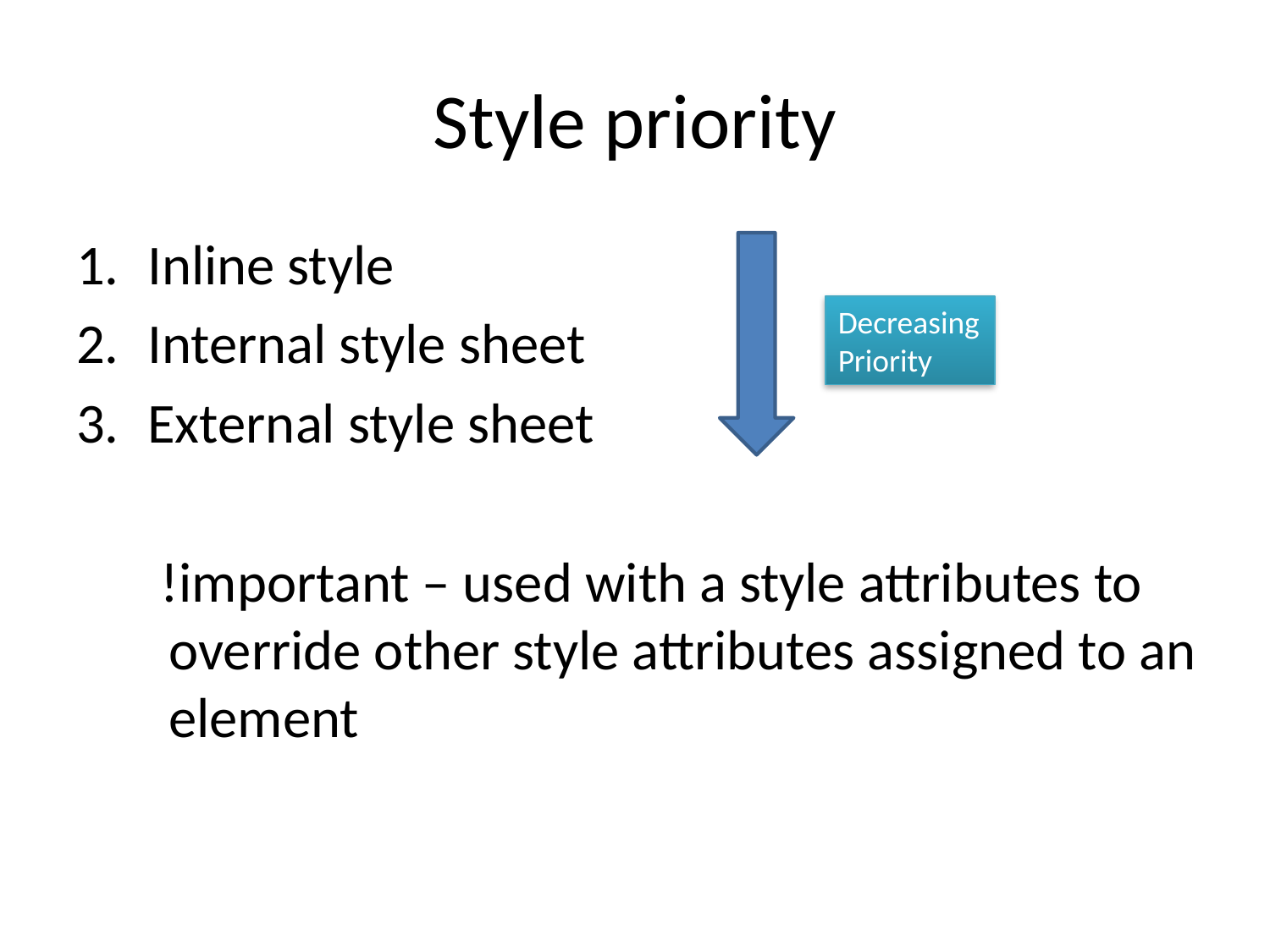

# Style priority
Inline style
Internal style sheet
External style sheet

Decreasing Priority
     !important – used with a style attributes to override other style attributes assigned to an element